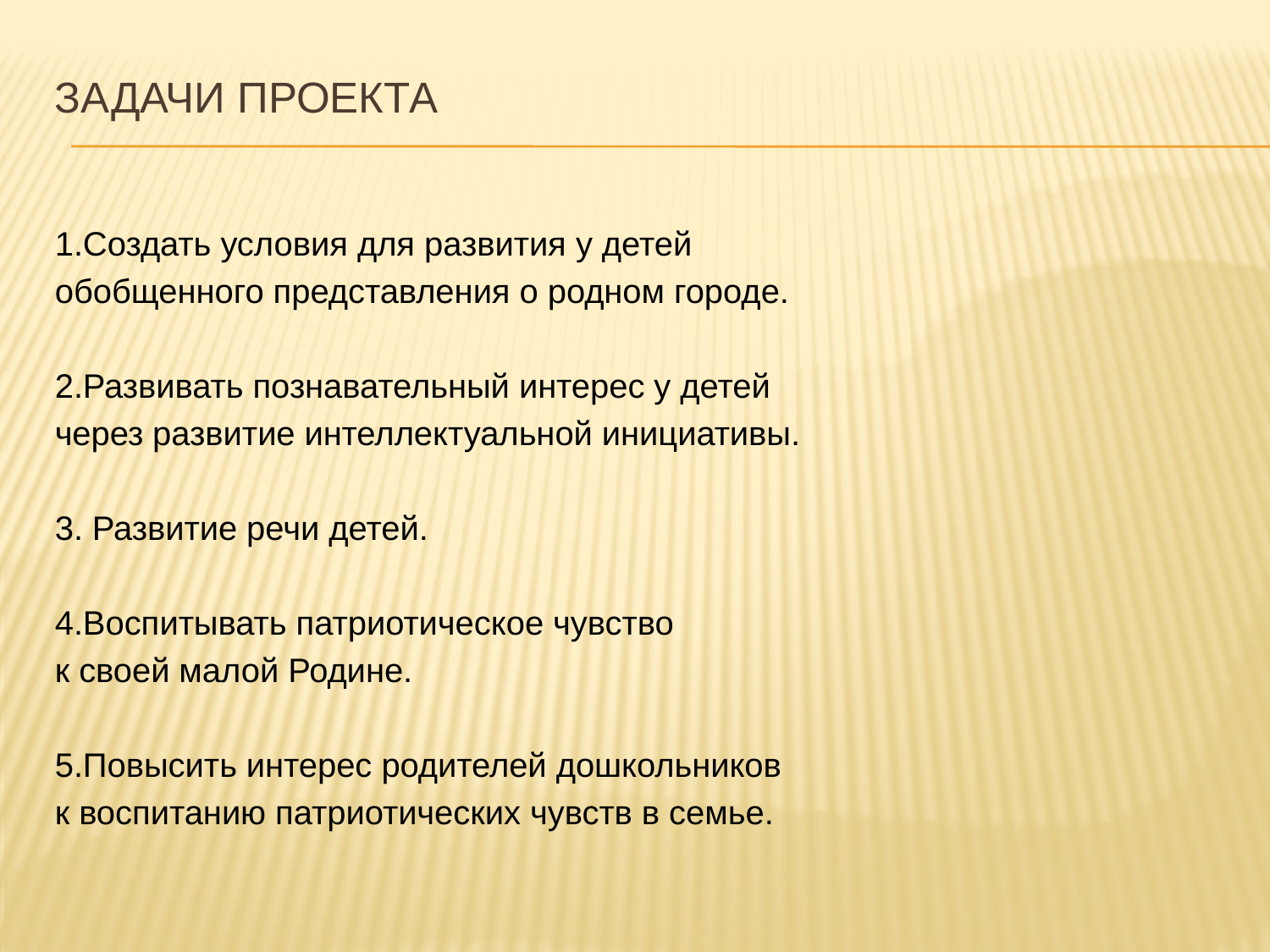

# Задачи проекта
1.Создать условия для развития у детей
обобщенного представления о родном городе.

2.Развивать познавательный интерес у детей
через развитие интеллектуальной инициативы.

3. Развитие речи детей.

4.Воспитывать патриотическое чувство
к своей малой Родине.

5.Повысить интерес родителей дошкольников
к воспитанию патриотических чувств в семье.